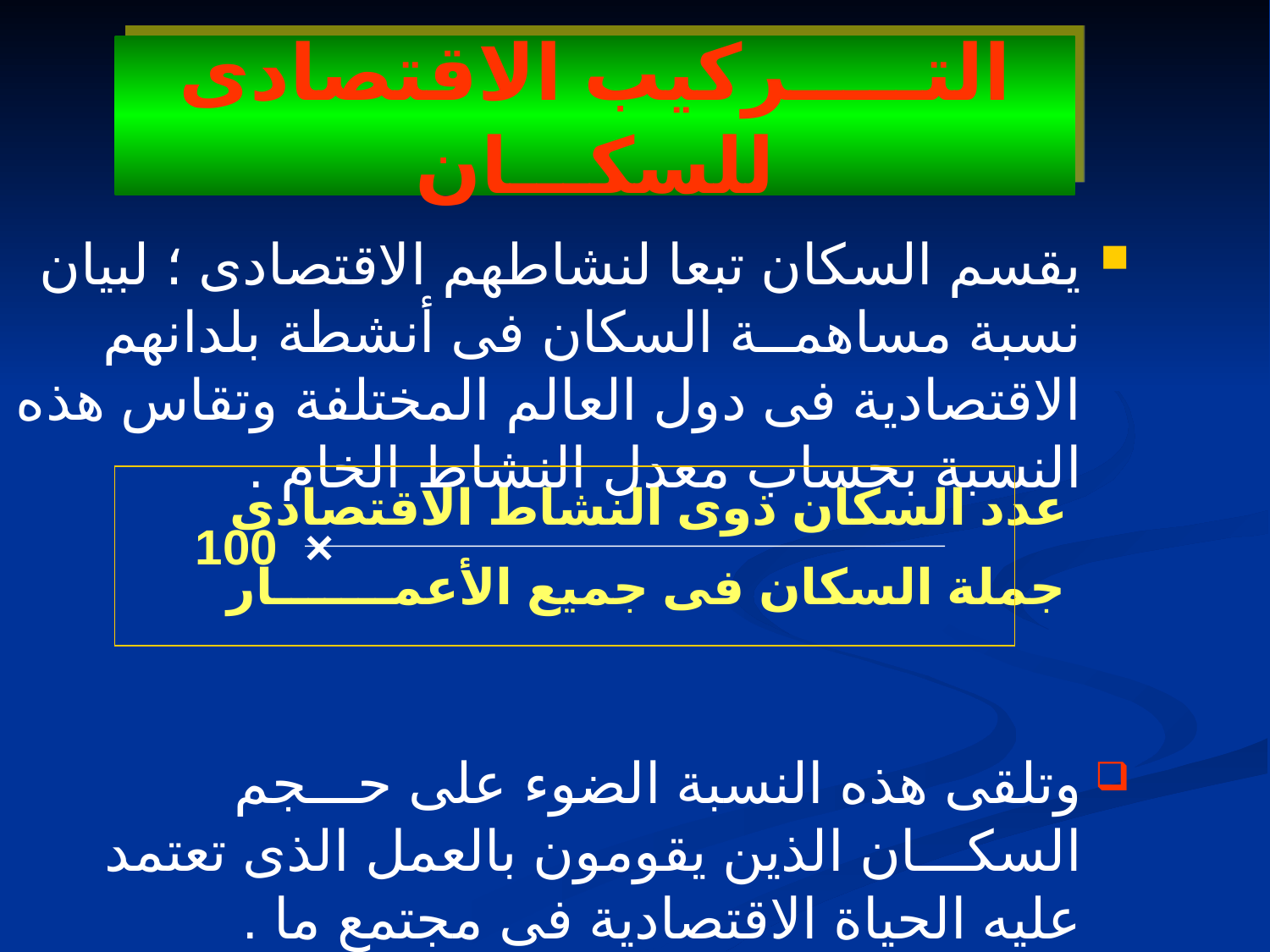

# التـــــركيب الاقتصادى للسكـــان
يقسم السكان تبعا لنشاطهم الاقتصادى ؛ لبيان نسبة مساهمــة السكان فى أنشطة بلدانهم الاقتصادية فى دول العالم المختلفة وتقاس هذه النسبة بحساب معدل النشاط الخام .

وتلقى هذه النسبة الضوء على حـــجم السكـــان الذين يقومون بالعمل الذى تعتمد عليه الحياة الاقتصادية فى مجتمع ما .

  عدد السكان ذوى النشاط الاقتصادى
100
×

 جملة السكان فى جميع الأعمـــــــار